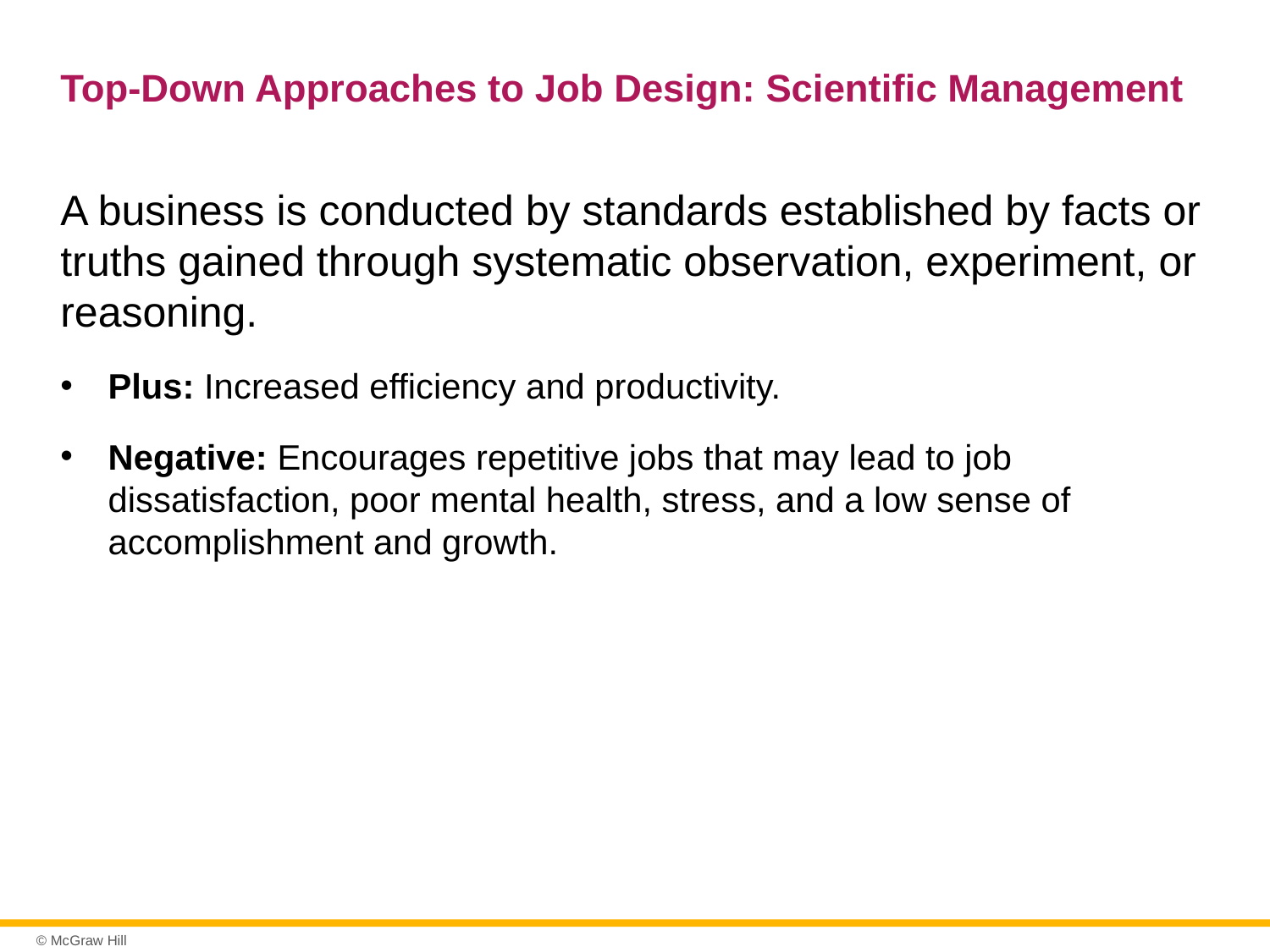

# Top-Down Approaches to Job Design: Scientific Management
A business is conducted by standards established by facts or truths gained through systematic observation, experiment, or reasoning.
Plus: Increased efficiency and productivity.
Negative: Encourages repetitive jobs that may lead to job dissatisfaction, poor mental health, stress, and a low sense of accomplishment and growth.